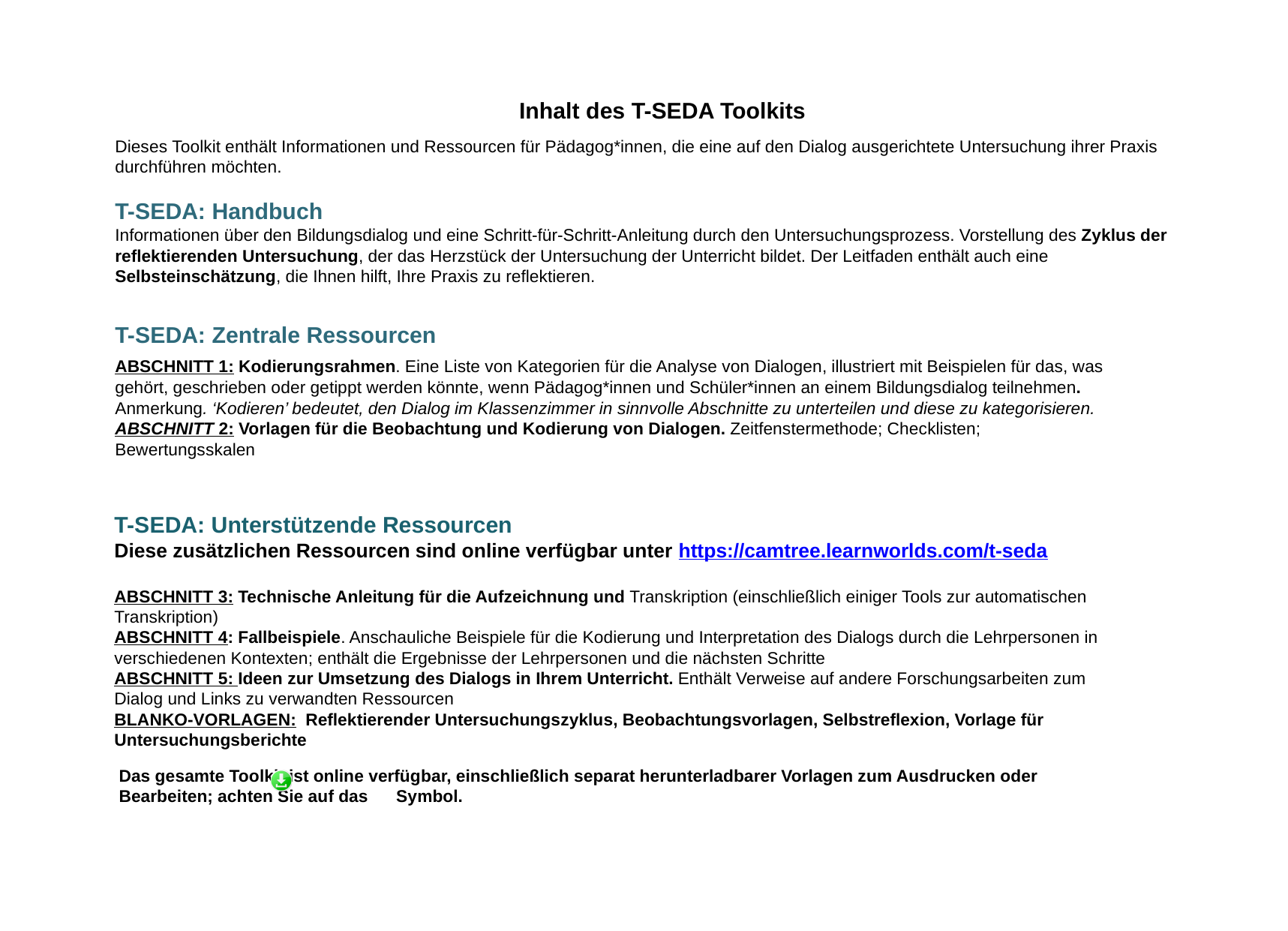

Inhalt des T-SEDA Toolkits
Dieses Toolkit enthält Informationen und Ressourcen für Pädagog*innen, die eine auf den Dialog ausgerichtete Untersuchung ihrer Praxis durchführen möchten.
T-SEDA: Handbuch
Informationen über den Bildungsdialog und eine Schritt-für-Schritt-Anleitung durch den Untersuchungsprozess. Vorstellung des Zyklus der reflektierenden Untersuchung, der das Herzstück der Untersuchung der Unterricht bildet. Der Leitfaden enthält auch eine Selbsteinschätzung, die Ihnen hilft, Ihre Praxis zu reflektieren.

T-SEDA: Zentrale Ressourcen
ABSCHNITT 1: Kodierungsrahmen. Eine Liste von Kategorien für die Analyse von Dialogen, illustriert mit Beispielen für das, was gehört, geschrieben oder getippt werden könnte, wenn Pädagog*innen und Schüler*innen an einem Bildungsdialog teilnehmen.
Anmerkung. ‘Kodieren’ bedeutet, den Dialog im Klassenzimmer in sinnvolle Abschnitte zu unterteilen und diese zu kategorisieren.
ABSCHNITT 2: Vorlagen für die Beobachtung und Kodierung von Dialogen. Zeitfenstermethode; Checklisten; Bewertungsskalen

T-SEDA: Unterstützende Ressourcen
Diese zusätzlichen Ressourcen sind online verfügbar unter https://camtree.learnworlds.com/t-seda

ABSCHNITT 3: Technische Anleitung für die Aufzeichnung und Transkription (einschließlich einiger Tools zur automatischen Transkription)
ABSCHNITT 4: Fallbeispiele. Anschauliche Beispiele für die Kodierung und Interpretation des Dialogs durch die Lehrpersonen in verschiedenen Kontexten; enthält die Ergebnisse der Lehrpersonen und die nächsten Schritte
ABSCHNITT 5: Ideen zur Umsetzung des Dialogs in Ihrem Unterricht. Enthält Verweise auf andere Forschungsarbeiten zum Dialog und Links zu verwandten Ressourcen
BLANKO-VORLAGEN:  Reflektierender Untersuchungszyklus, Beobachtungsvorlagen, Selbstreflexion, Vorlage für Untersuchungsberichte

Das gesamte Toolkit ist online verfügbar, einschließlich separat herunterladbarer Vorlagen zum Ausdrucken oder Bearbeiten; achten Sie auf das      Symbol.